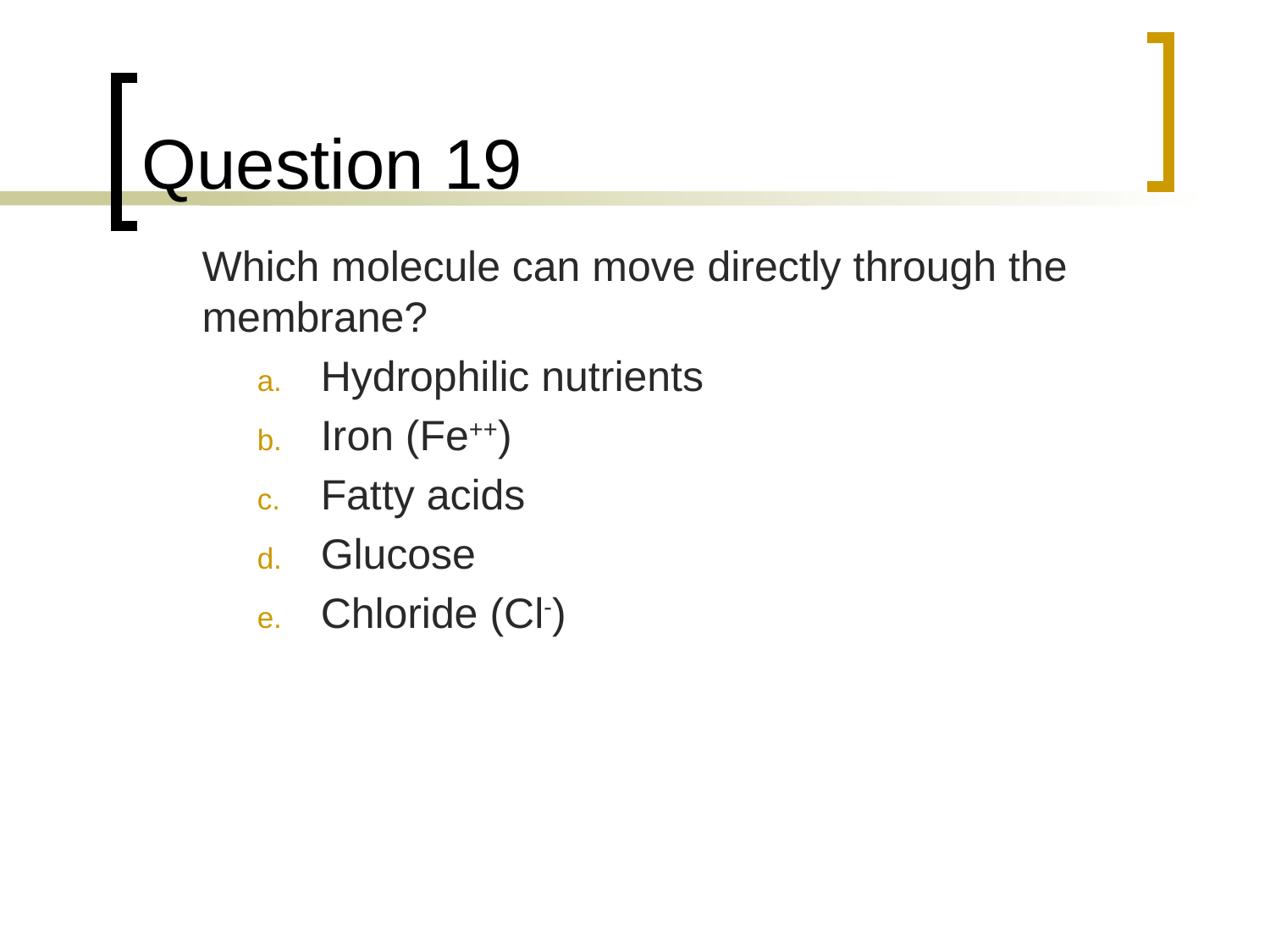

# Question 19
	Which molecule can move directly through the membrane?
Hydrophilic nutrients
Iron (Fe++)
Fatty acids
Glucose
Chloride (Cl-)